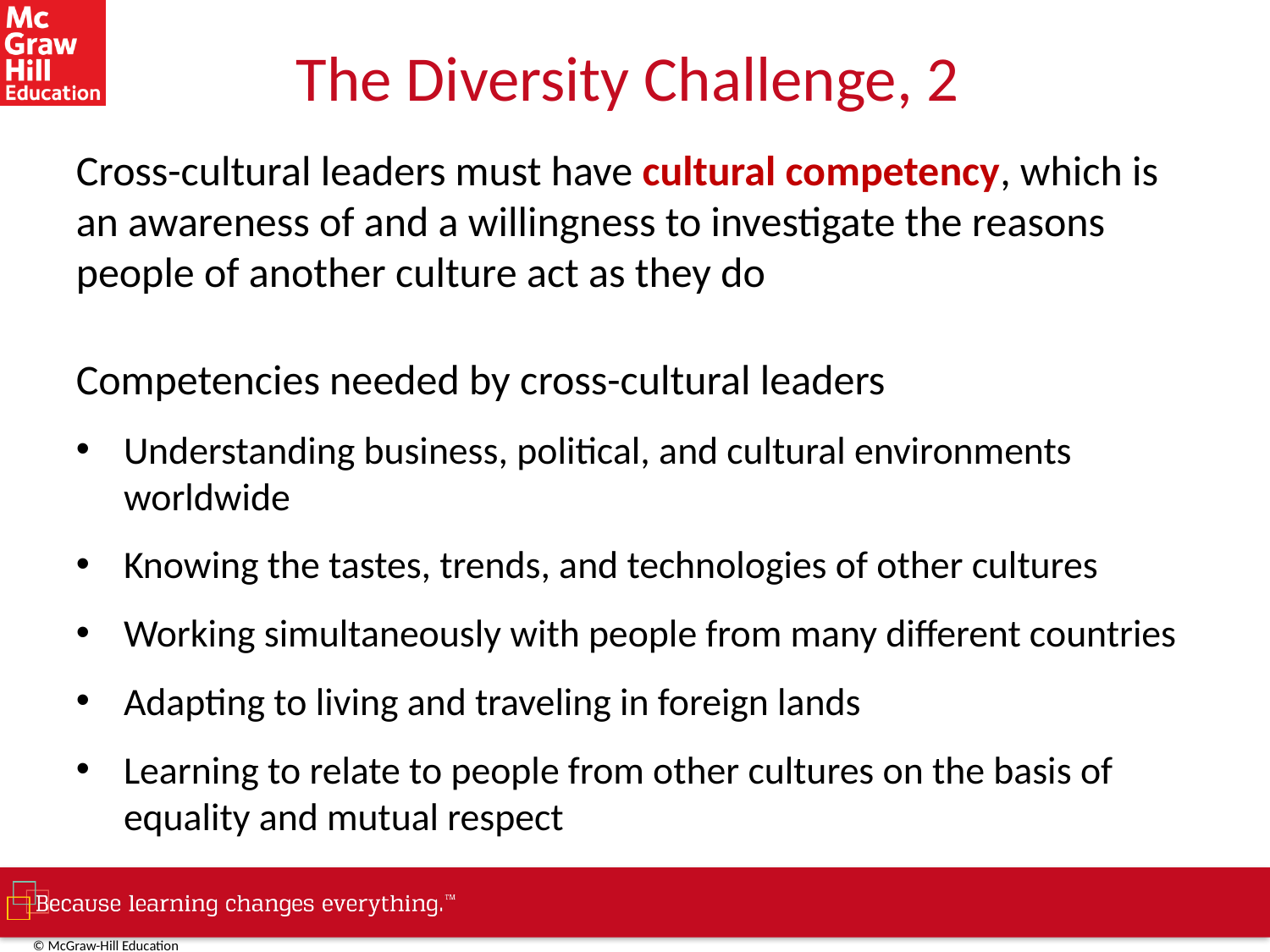

# The Diversity Challenge, 2
Cross-cultural leaders must have cultural competency, which is an awareness of and a willingness to investigate the reasons people of another culture act as they do

Competencies needed by cross-cultural leaders
Understanding business, political, and cultural environments worldwide
Knowing the tastes, trends, and technologies of other cultures
Working simultaneously with people from many different countries
Adapting to living and traveling in foreign lands
Learning to relate to people from other cultures on the basis of equality and mutual respect